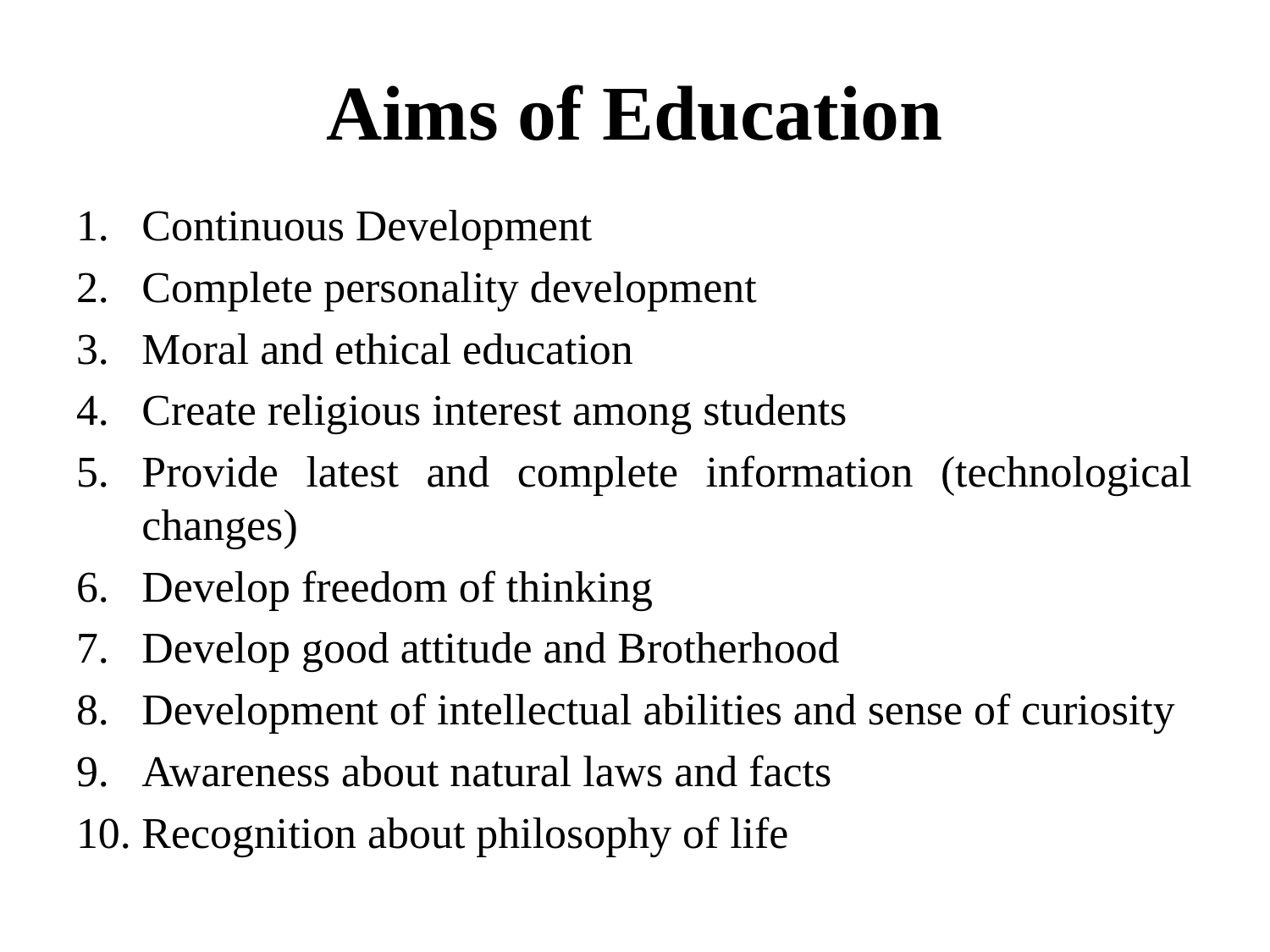

# Aims of Education
Continuous Development
Complete personality development
Moral and ethical education
Create religious interest among students
Provide latest and complete information (technological changes)
Develop freedom of thinking
Develop good attitude and Brotherhood
Development of intellectual abilities and sense of curiosity
Awareness about natural laws and facts
Recognition about philosophy of life